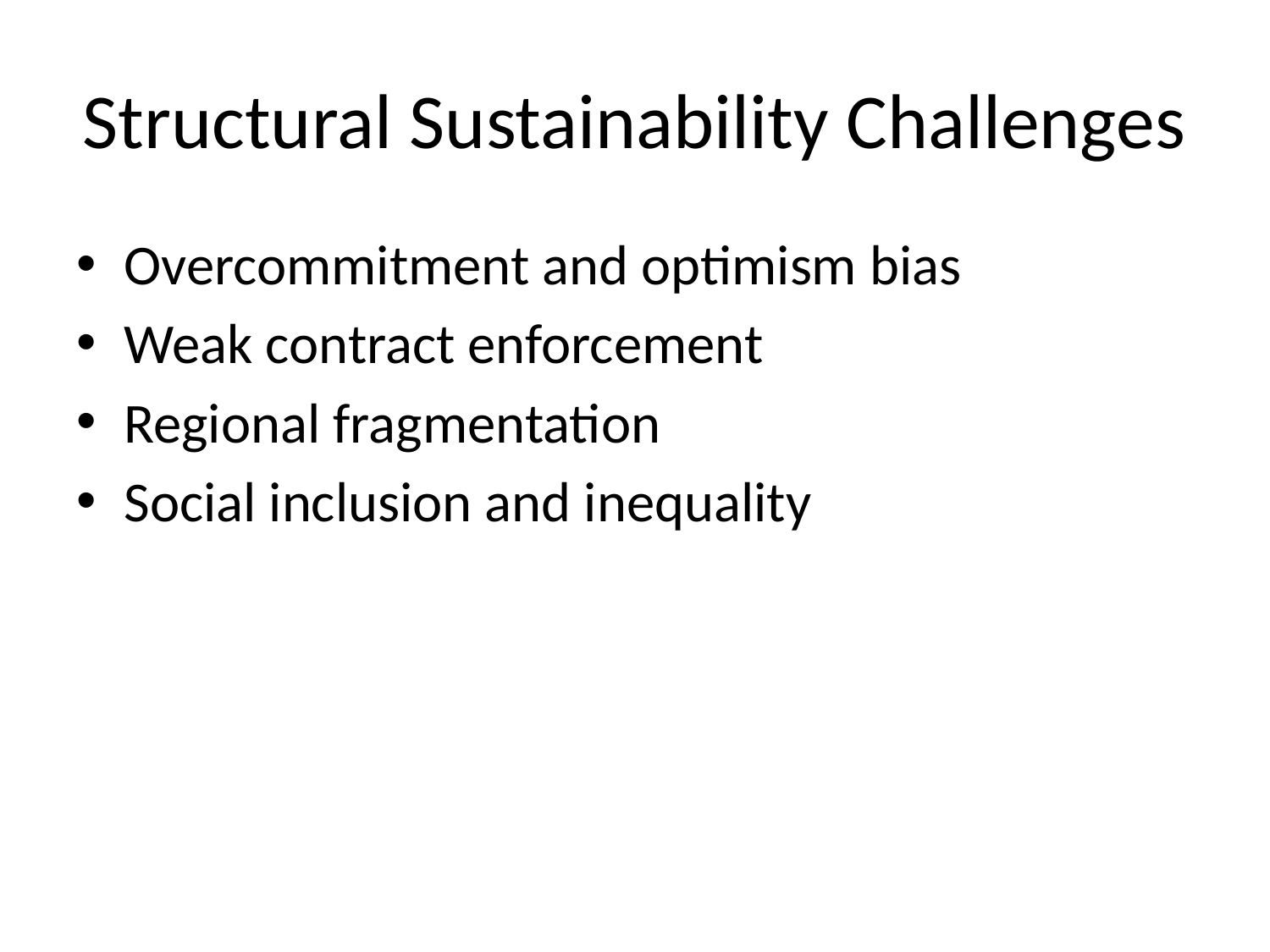

# Structural Sustainability Challenges
Overcommitment and optimism bias
Weak contract enforcement
Regional fragmentation
Social inclusion and inequality